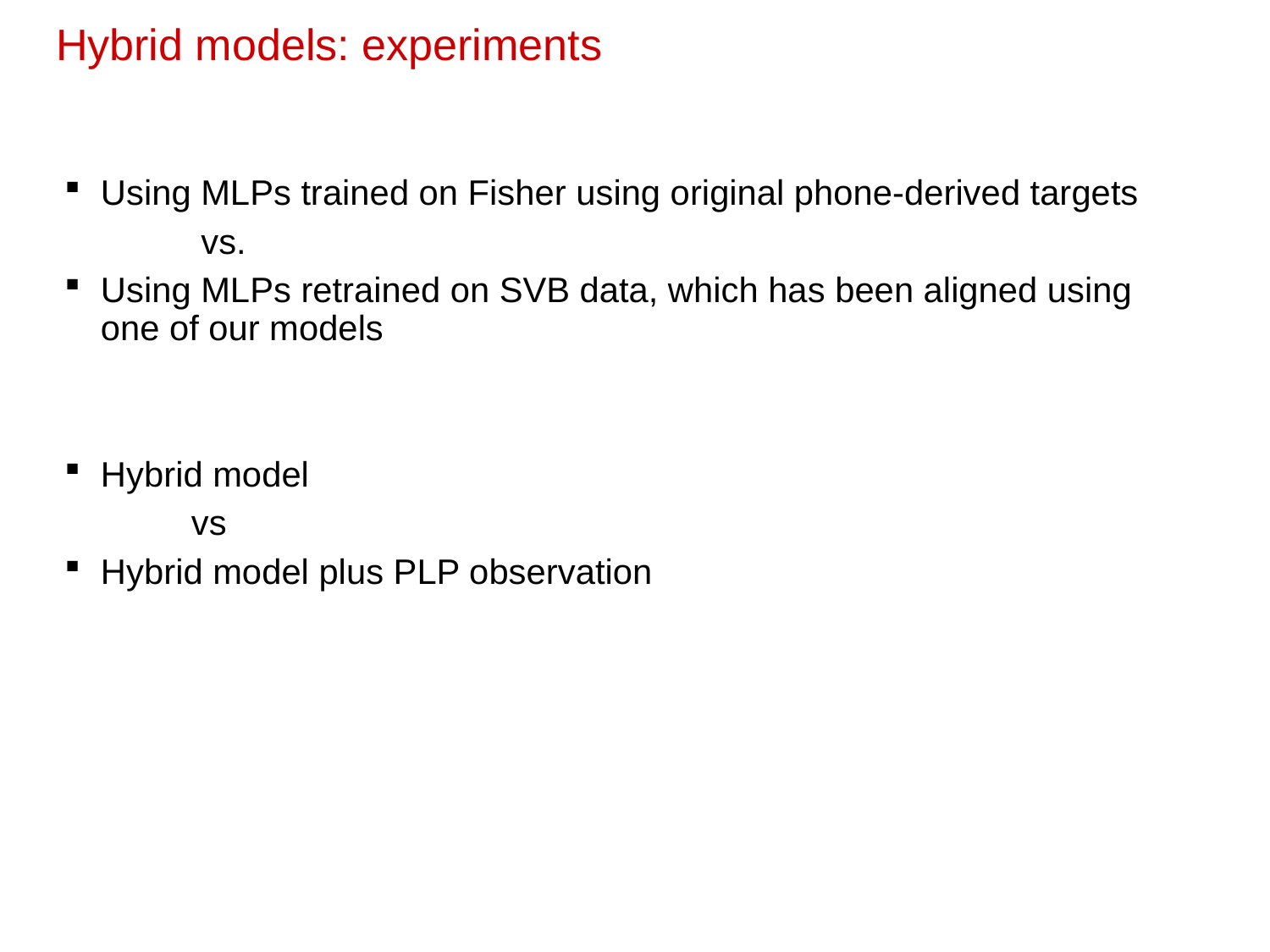

# Hybrid models: experiments
Using MLPs trained on Fisher using original phone-derived targets
              vs.
Using MLPs retrained on SVB data, which has been aligned using one of our models

Hybrid model
             vs
Hybrid model plus PLP observation